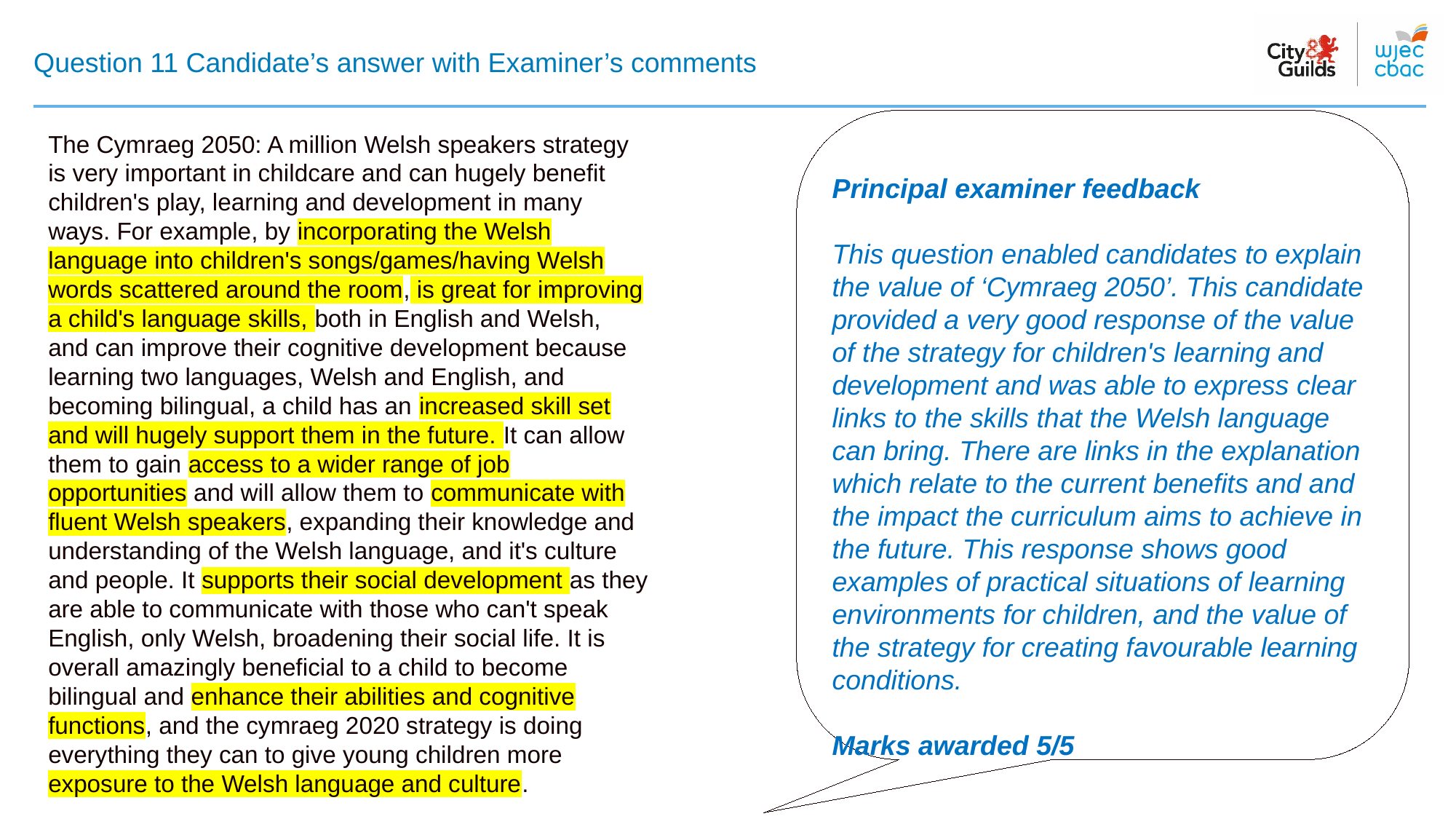

# Question 11 Candidate’s answer with Examiner’s comments

The Cymraeg 2050: A million Welsh speakers strategy is very important in childcare and can hugely benefit children's play, learning and development in many ways. For example, by incorporating the Welsh language into children's songs/games/having Welsh words scattered around the room, is great for improving a child's language skills, both in English and Welsh, and can improve their cognitive development because learning two languages, Welsh and English, and becoming bilingual, a child has an increased skill set and will hugely support them in the future. It can allow them to gain access to a wider range of job opportunities and will allow them to communicate with fluent Welsh speakers, expanding their knowledge and understanding of the Welsh language, and it's culture and people. It supports their social development as they are able to communicate with those who can't speak English, only Welsh, broadening their social life. It is overall amazingly beneficial to a child to become bilingual and enhance their abilities and cognitive functions, and the cymraeg 2020 strategy is doing everything they can to give young children more exposure to the Welsh language and culture.
Principal examiner feedback​
​
This question enabled candidates to explain the value of ‘Cymraeg 2050’. This candidate provided a very good response of the value of the strategy for children's learning and development and was able to express clear links to the skills that the Welsh language can bring. There are links in the explanation which relate to the current benefits and and the impact the curriculum aims to achieve in the future. This response shows good examples of practical situations of learning environments for children, and the value of the strategy for creating favourable learning conditions.

Marks awarded 5/5